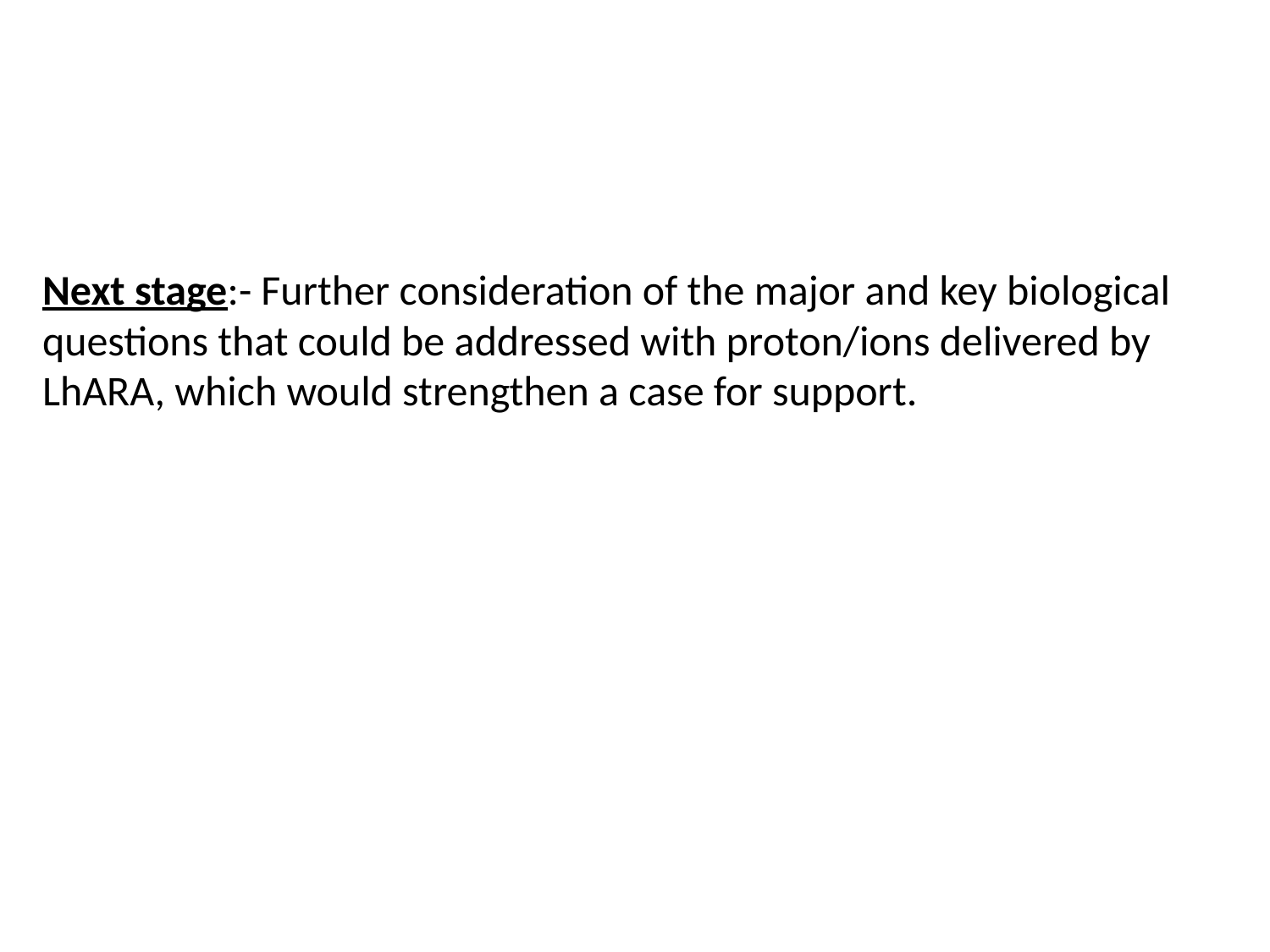

Next stage:- Further consideration of the major and key biological questions that could be addressed with proton/ions delivered by LhARA, which would strengthen a case for support.